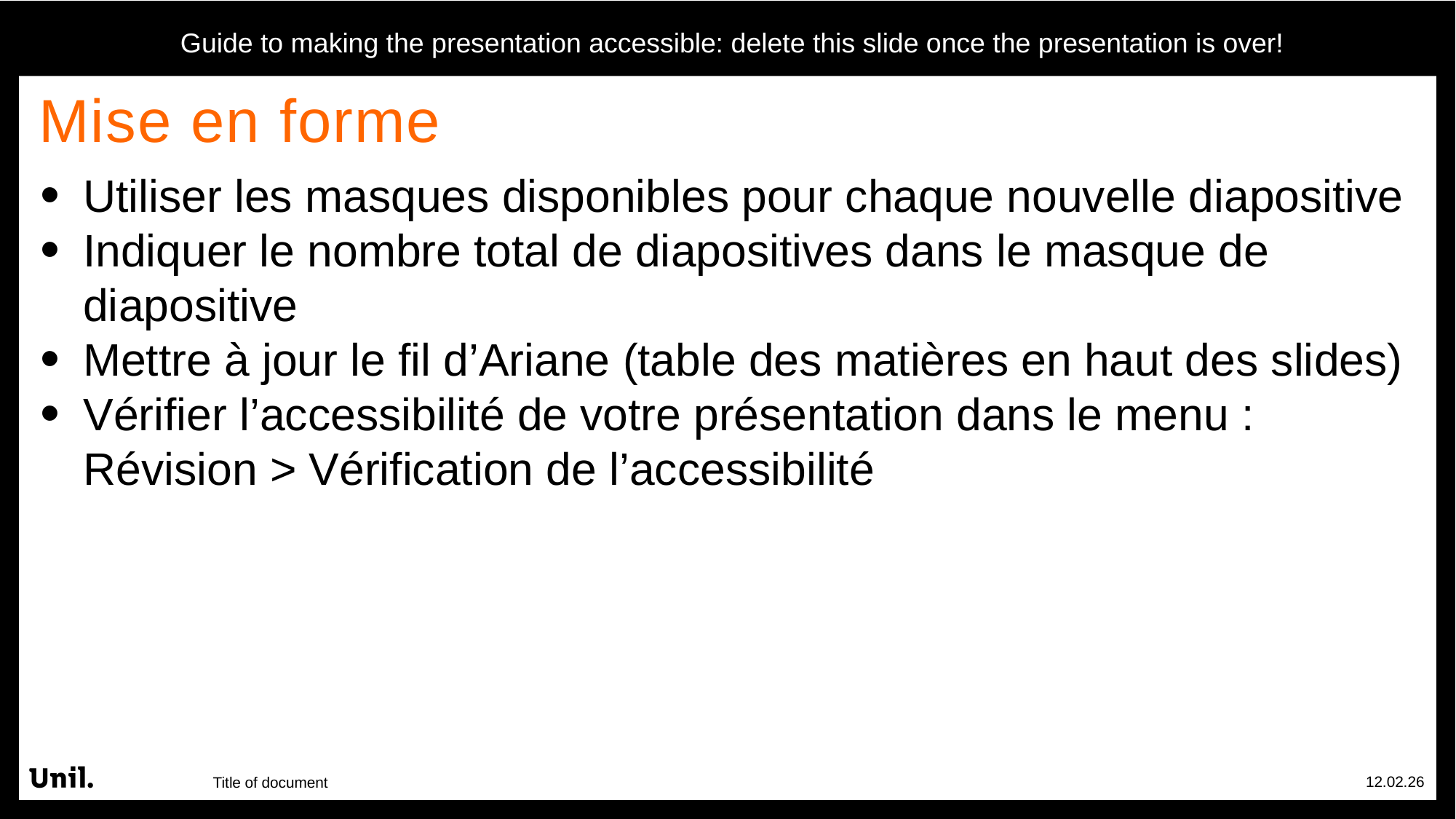

# Mise en forme
Utiliser les masques disponibles pour chaque nouvelle diapositive​
Indiquer le nombre total de diapositives dans le masque de diapositive​
Mettre à jour le fil d’Ariane (table des matières en haut des slides)​
Vérifier l’accessibilité de votre présentation dans le menu : Révision > Vérification de l’accessibilité​
12.02.26
Title of document